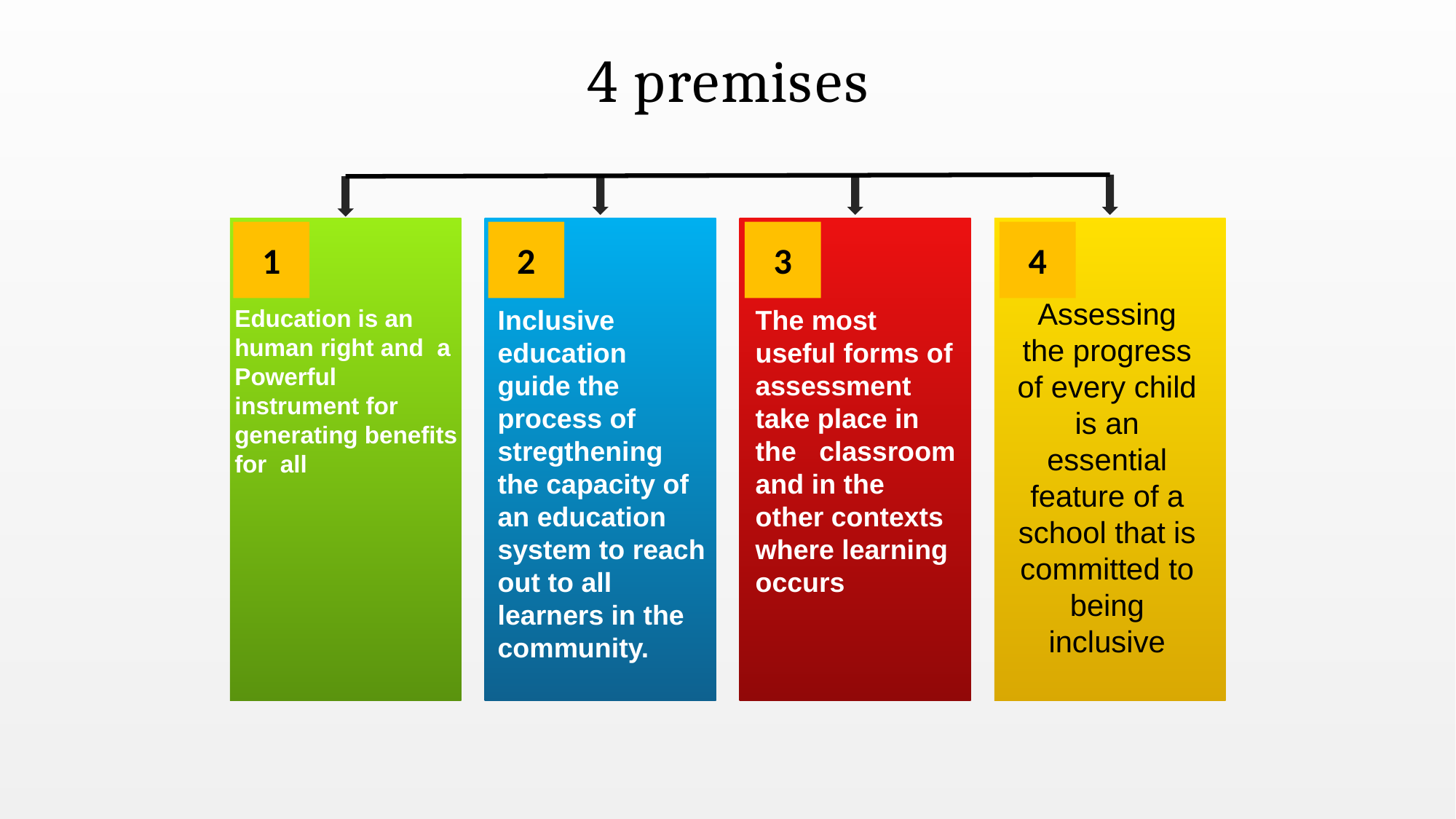

4 premises

1
2
3
4
Assessing the progress of every child is an essential feature of a school that is committed to being inclusive

Education is an human right and  a Powerful instrument for generating benefits for  all

Inclusive education guide the process of stregthening
the capacity of an education system to reach out to all
learners in the community.

The most useful forms of assessment take place in the   classroom and in the other contexts where learning  occurs